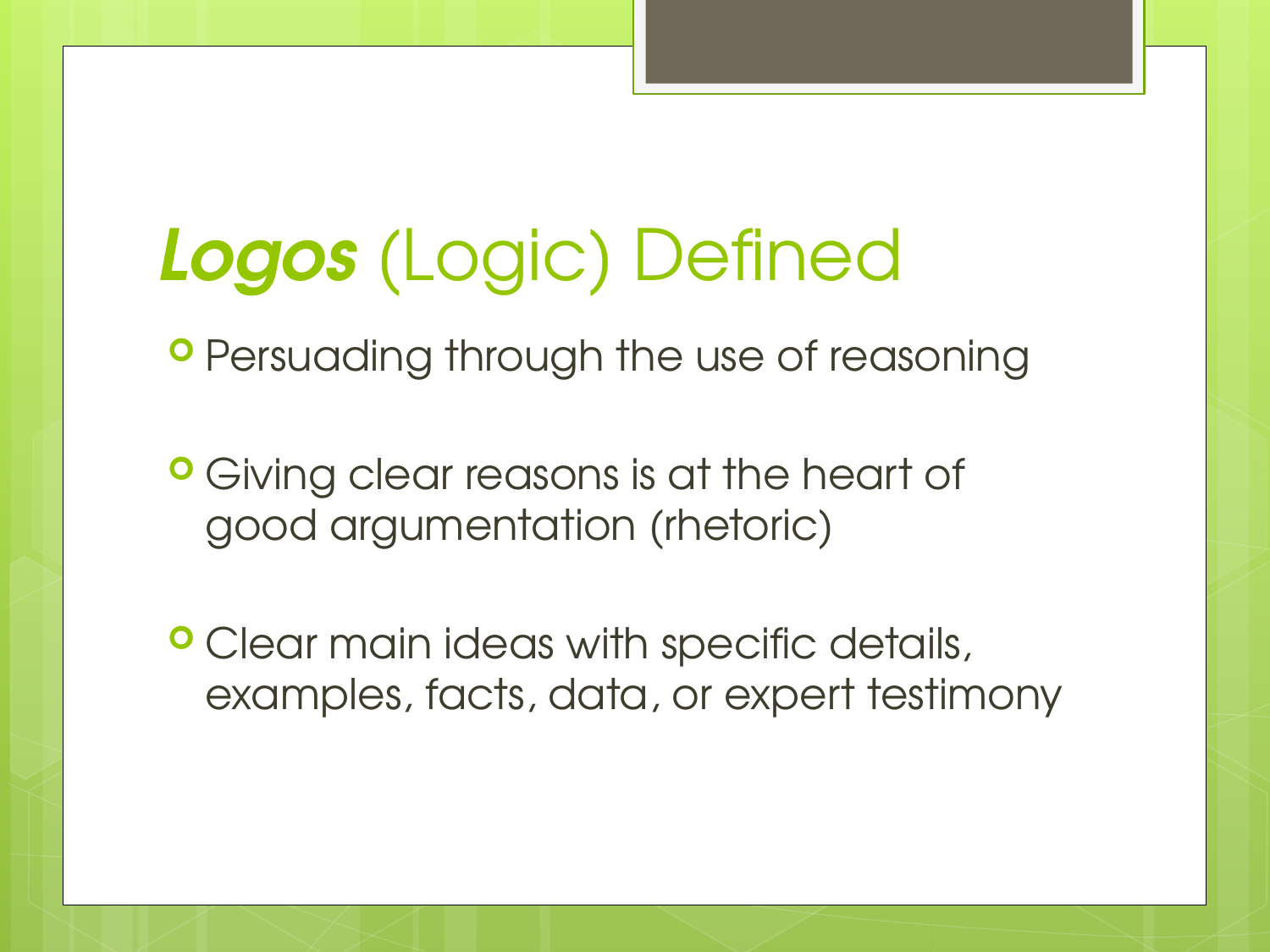

# Logos (Logic) Defined
Persuading through the use of reasoning

Giving clear reasons is at the heart of good argumentation (rhetoric)

Clear main ideas with specific details, examples, facts, data, or expert testimony